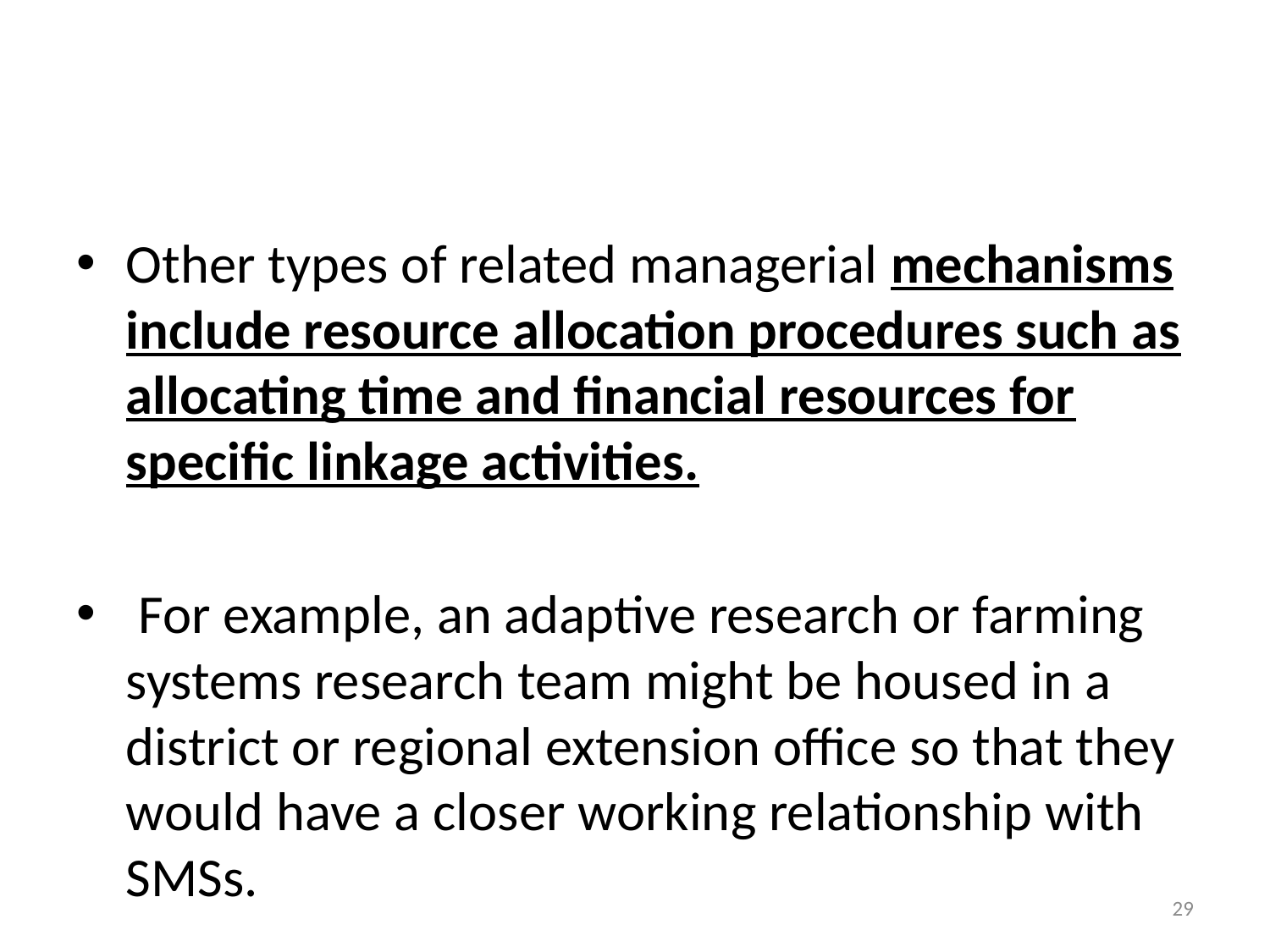

#
Other types of related managerial mechanisms include resource allocation procedures such as allocating time and financial resources for specific linkage activities.

 For example, an adaptive research or farming systems research team might be housed in a district or regional extension office so that they would have a closer working relationship with SMSs.

29